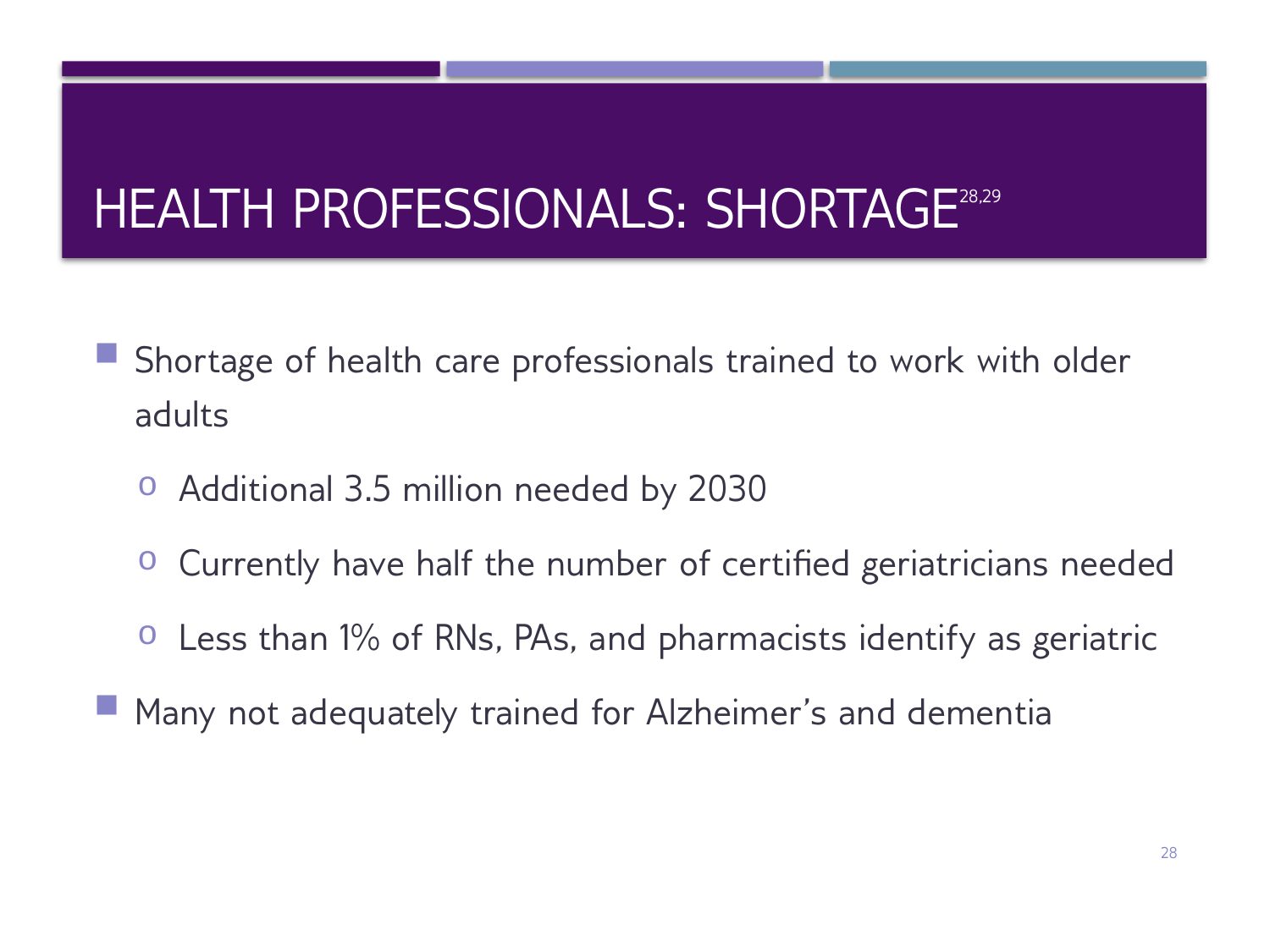

# Health Professionals: Shortage28,29
Shortage of health care professionals trained to work with older adults
Additional 3.5 million needed by 2030
Currently have half the number of certified geriatricians needed
Less than 1% of RNs, PAs, and pharmacists identify as geriatric
Many not adequately trained for Alzheimer’s and dementia

28